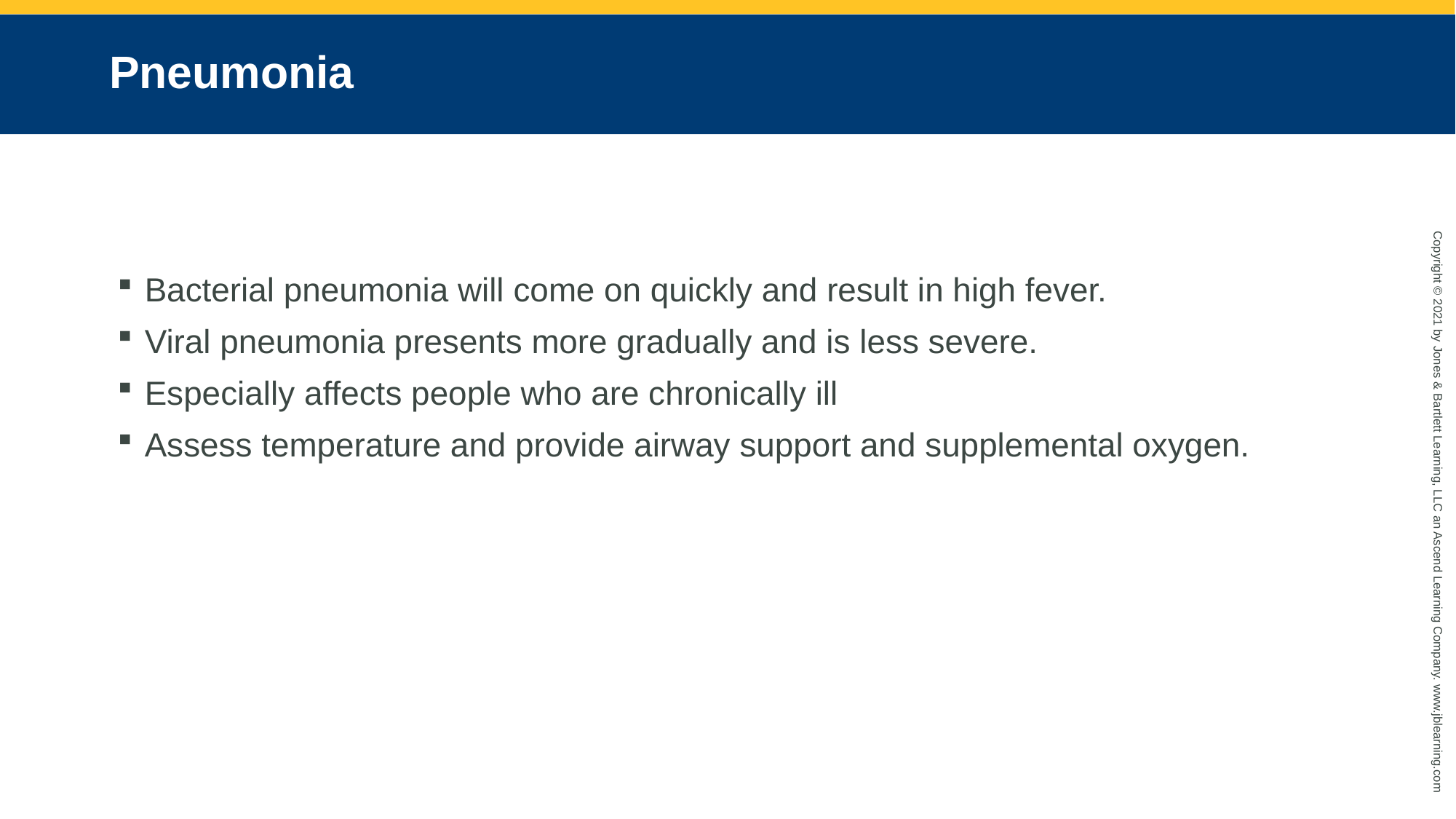

# Pneumonia
Bacterial pneumonia will come on quickly and result in high fever.
Viral pneumonia presents more gradually and is less severe.
Especially affects people who are chronically ill
Assess temperature and provide airway support and supplemental oxygen.